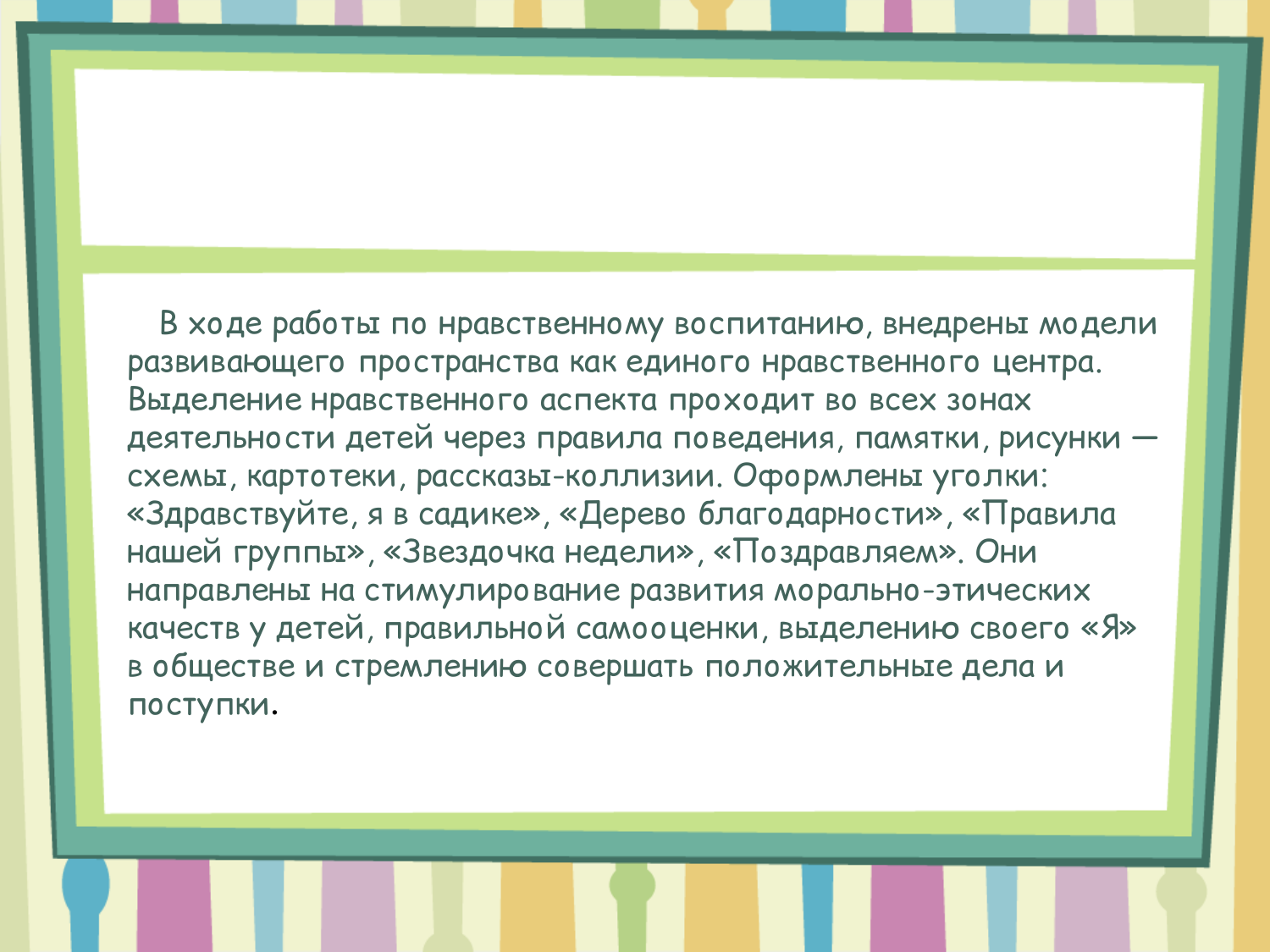

В ходе работы по нравственному воспитанию, внедрены модели развивающего пространства как единого нравственного центра. Выделение нравственного аспекта проходит во всех зонах деятельности детей через правила поведения, памятки, рисунки — схемы, картотеки, рассказы-коллизии. Оформлены уголки: «Здравствуйте, я в садике», «Дерево благодарности», «Правила нашей группы», «Звездочка недели», «Поздравляем». Они направлены на стимулирование развития морально-этических качеств у детей, правильной самооценки, выделению своего «Я» в обществе и стремлению совершать положительные дела и поступки.